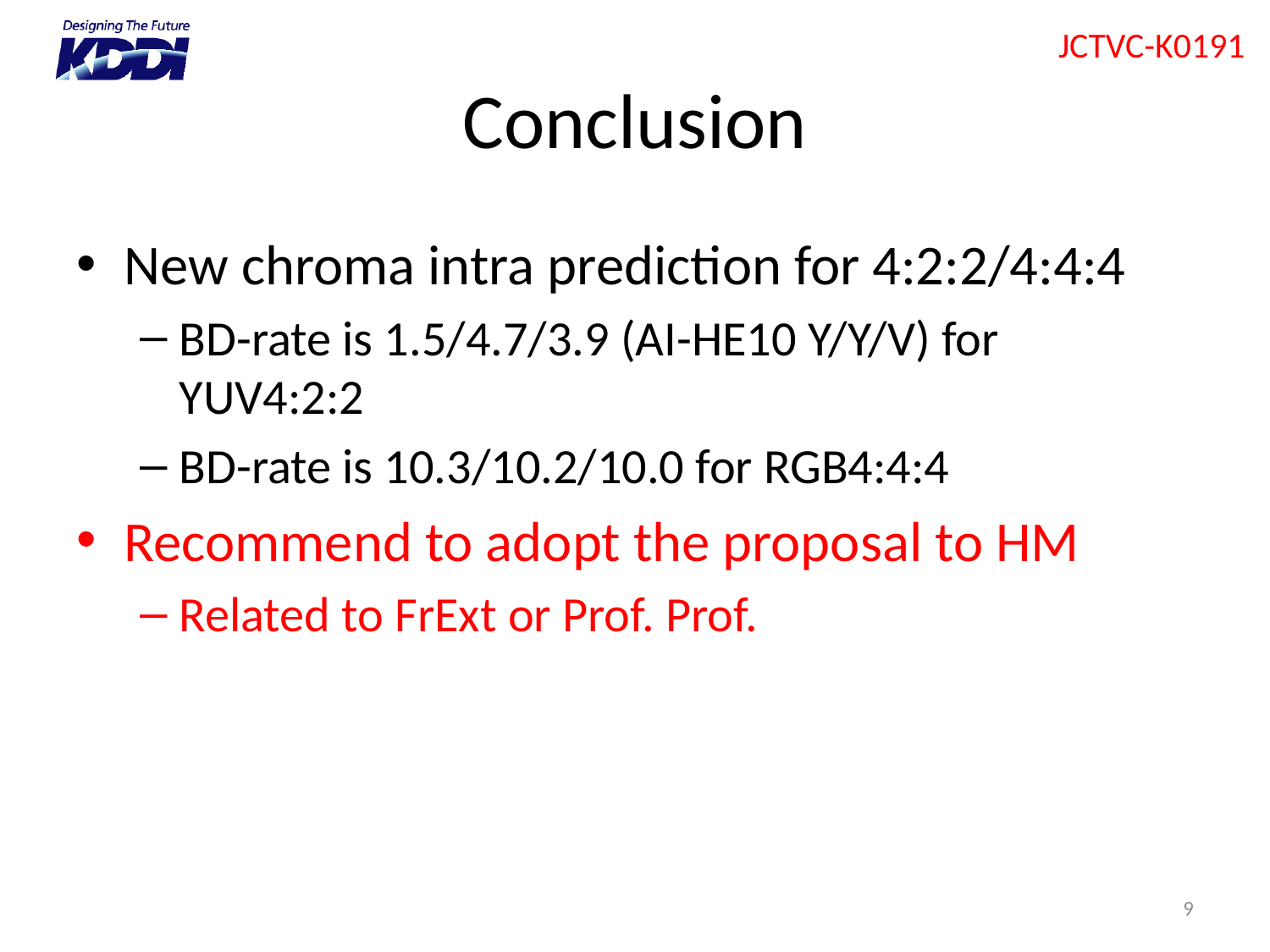

# Conclusion
New chroma intra prediction for 4:2:2/4:4:4
BD-rate is 1.5/4.7/3.9 (AI-HE10 Y/Y/V) for YUV4:2:2
BD-rate is 10.3/10.2/10.0 for RGB4:4:4
Recommend to adopt the proposal to HM
Related to FrExt or Prof. Prof.
9